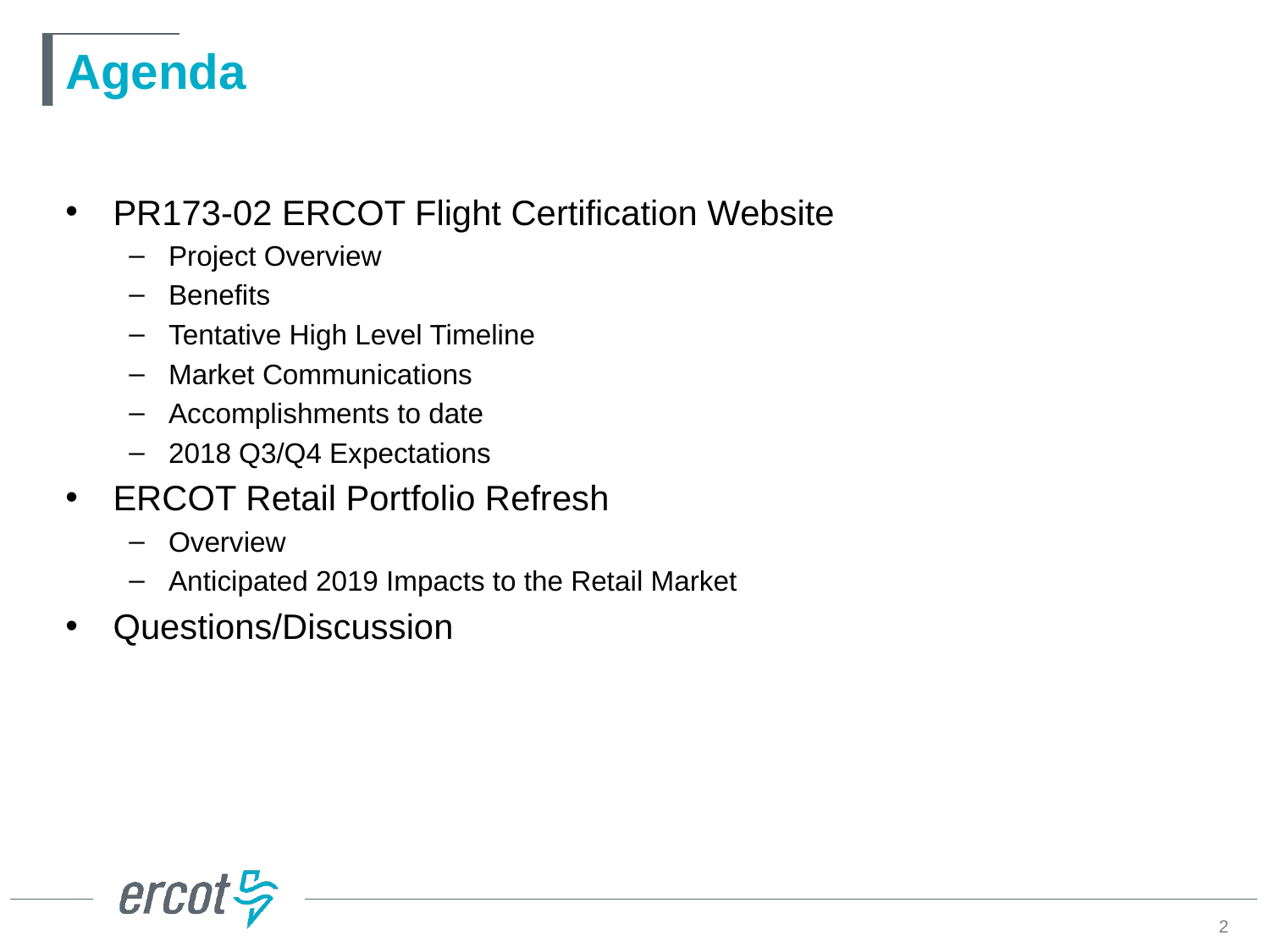

# Agenda
PR173-02 ERCOT Flight Certification Website
Project Overview
Benefits
Tentative High Level Timeline
Market Communications
Accomplishments to date
2018 Q3/Q4 Expectations
ERCOT Retail Portfolio Refresh
Overview
Anticipated 2019 Impacts to the Retail Market
Questions/Discussion